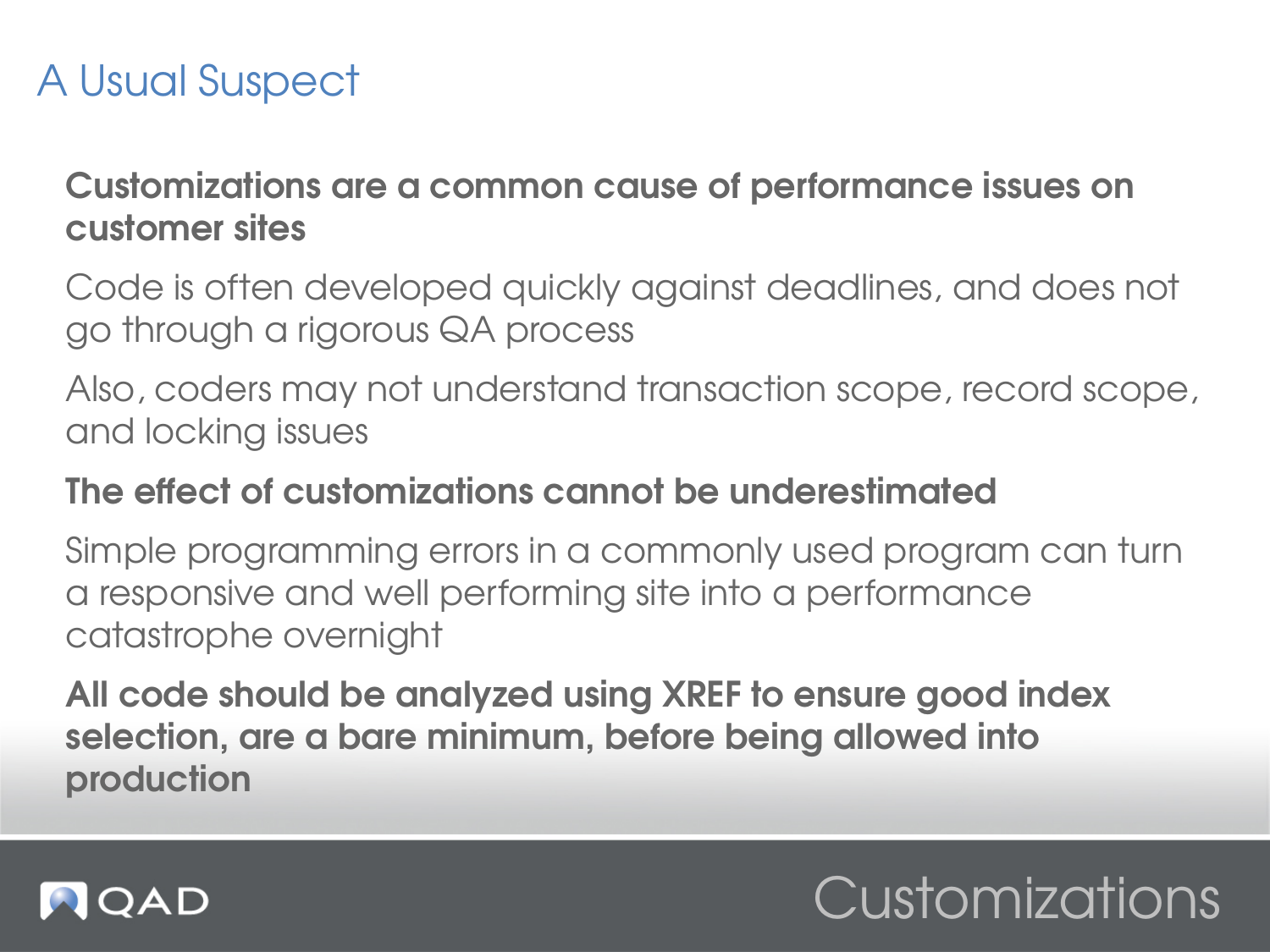

A Usual Suspect
Customizations are a common cause of performance issues on customer sites
Code is often developed quickly against deadlines, and does not go through a rigorous QA process
Also, coders may not understand transaction scope, record scope, and locking issues
The effect of customizations cannot be underestimated
Simple programming errors in a commonly used program can turn a responsive and well performing site into a performance catastrophe overnight
All code should be analyzed using XREF to ensure good index selection, are a bare minimum, before being allowed into production
# Customizations